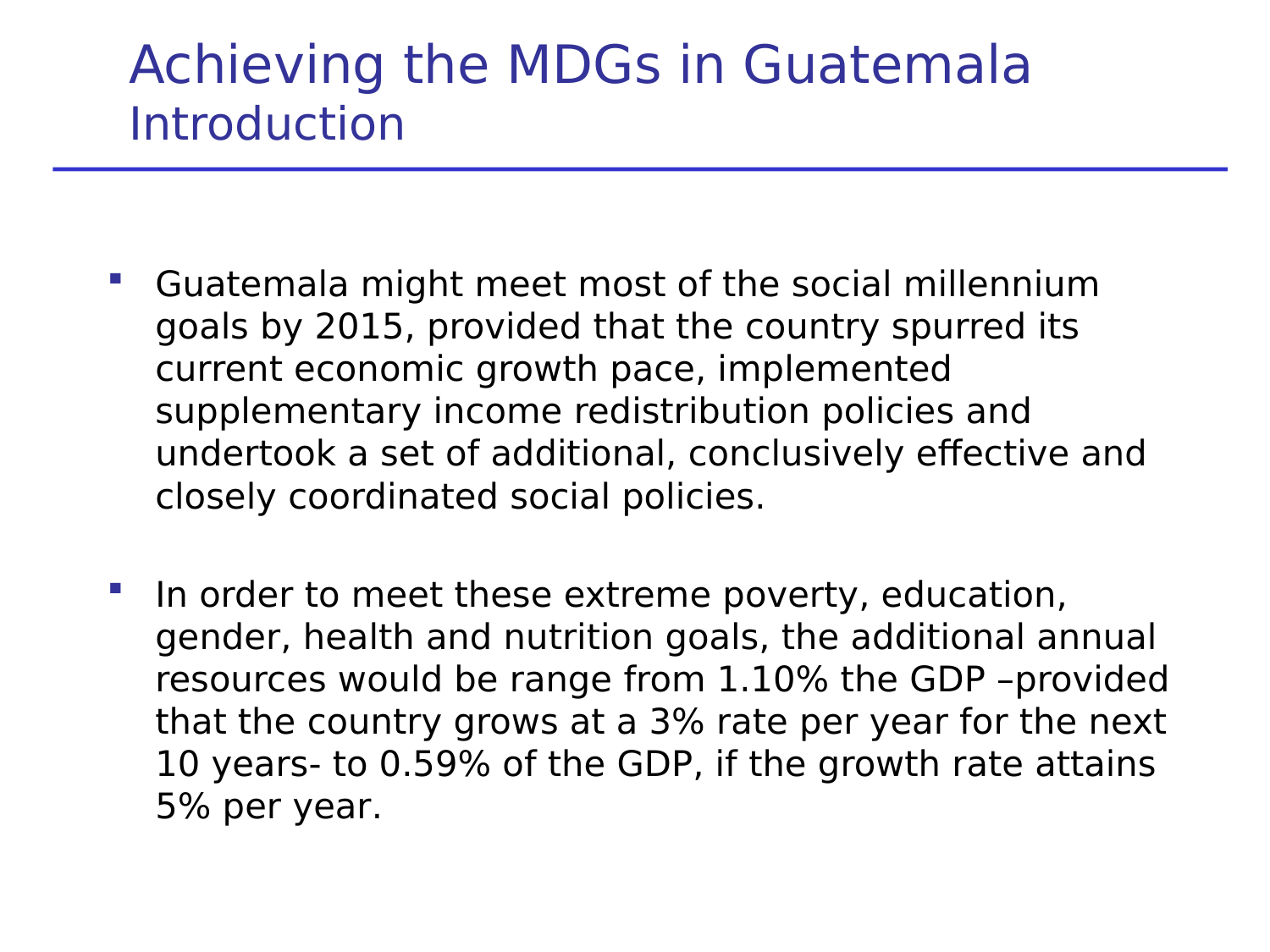

Achieving the MDGs in Guatemala
Introduction

Guatemala might meet most of the social millennium goals by 2015, provided that the country spurred its current economic growth pace, implemented supplementary income redistribution policies and undertook a set of additional, conclusively effective and closely coordinated social policies.

In order to meet these extreme poverty, education, gender, health and nutrition goals, the additional annual resources would be range from 1.10% the GDP –provided that the country grows at a 3% rate per year for the next 10 years- to 0.59% of the GDP, if the growth rate attains 5% per year.